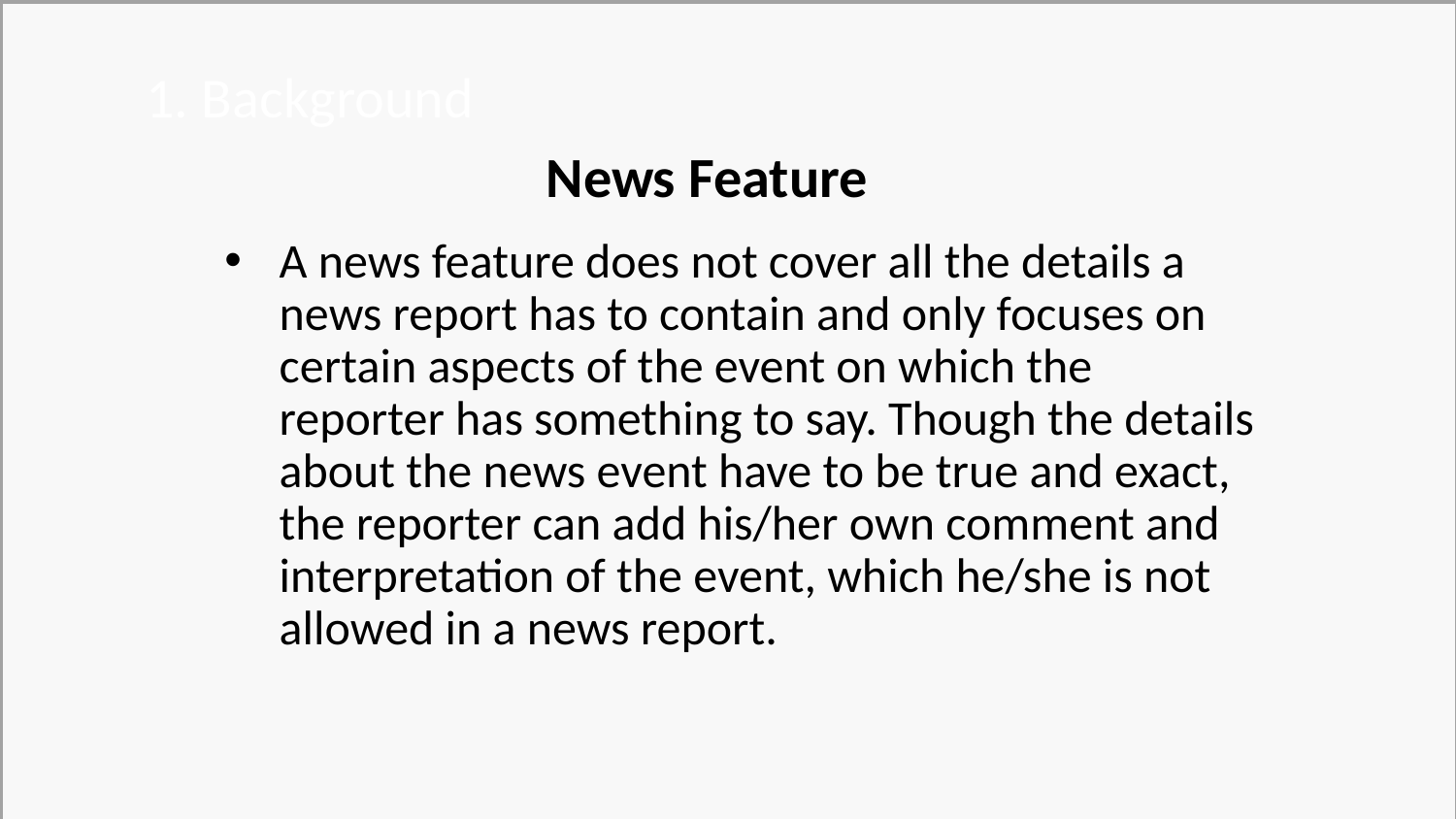

1. Background
News Feature
A news feature does not cover all the details a news report has to contain and only focuses on certain aspects of the event on which the reporter has something to say. Though the details about the news event have to be true and exact, the reporter can add his/her own comment and interpretation of the event, which he/she is not allowed in a news report.